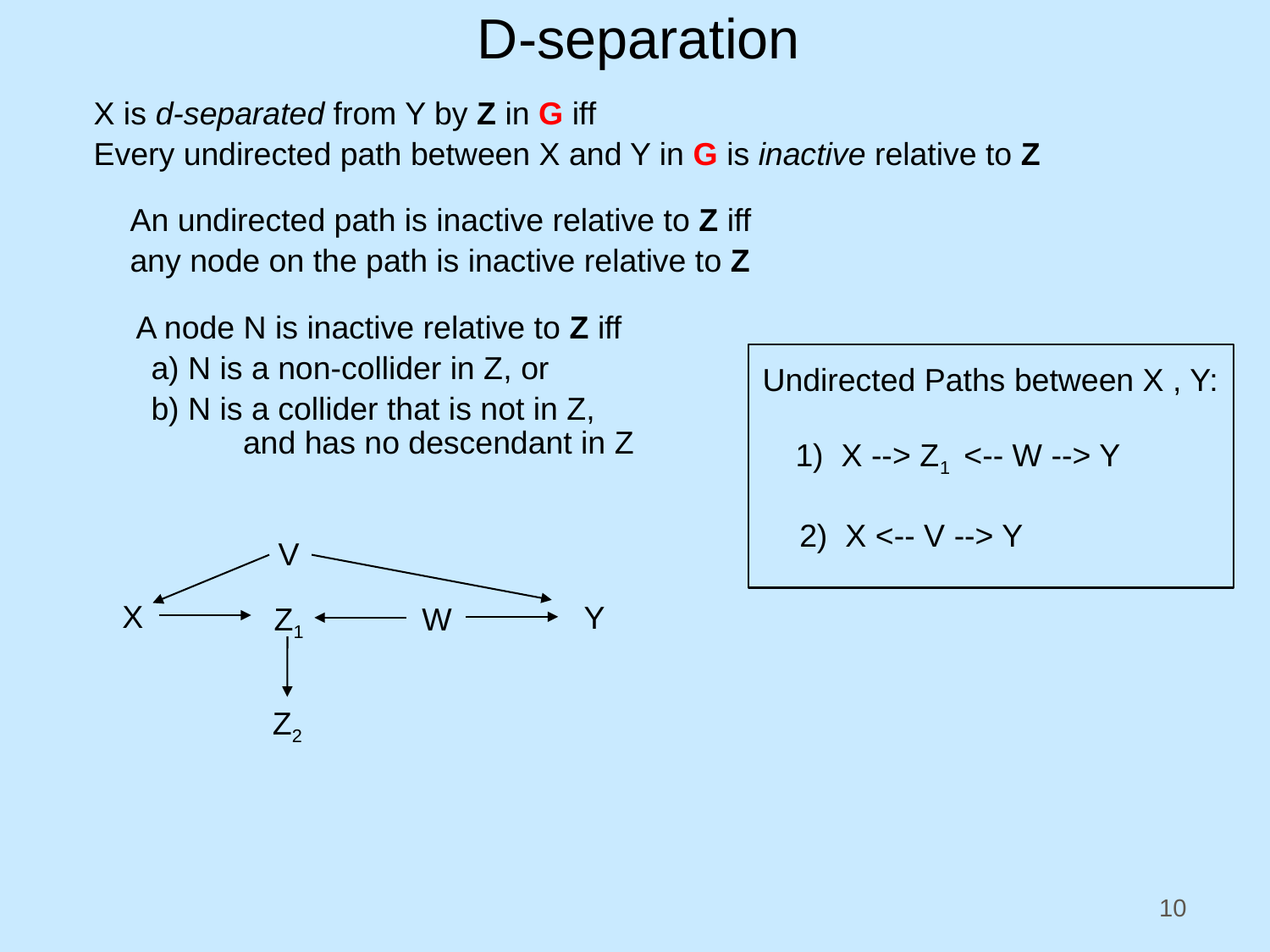

# D-separation
X is d-separated from Y by Z in G iff
Every undirected path between X and Y in G is inactive relative to Z
An undirected path is inactive relative to Z iff
any node on the path is inactive relative to Z
A node N is inactive relative to Z iff
a) N is a non-collider in Z, or
b) N is a collider that is not in Z,
     and has no descendant in Z

Undirected Paths between X , Y:

1)  X --> Z1  <-- W --> Y

2)  X <-- V --> Y

V
X
Y
W
Z1
Z2
10